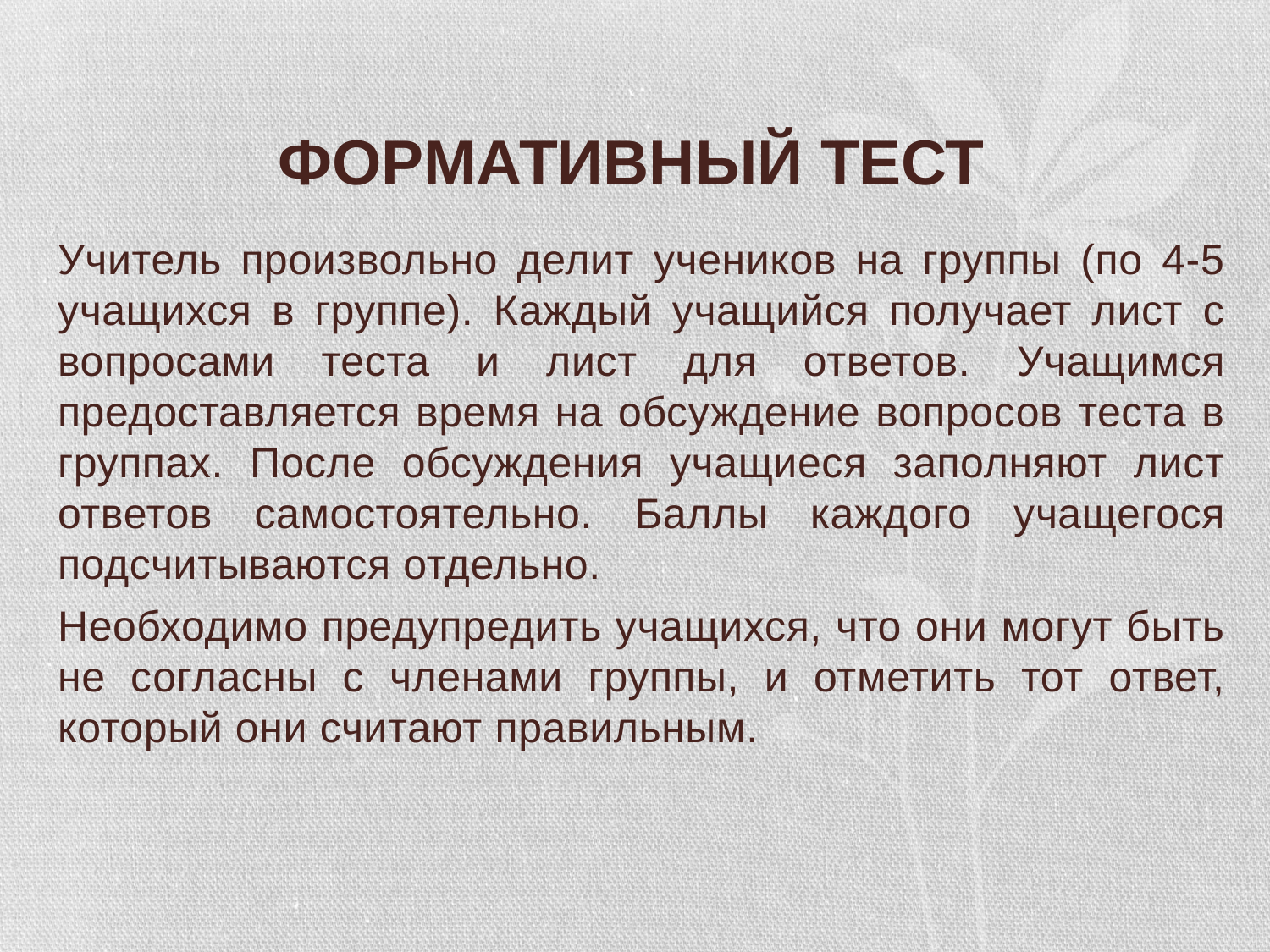

# ФОРМАТИВНЫЙ ТЕСТ
Учитель произвольно делит учеников на группы (по 4-5 учащихся в группе). Каждый учащийся получает лист с вопросами теста и лист для ответов. Учащимся предоставляется время на обсуждение вопросов теста в группах. После обсуждения учащиеся заполняют лист ответов самостоятельно. Баллы каждого учащегося подсчитываются отдельно.
Необходимо предупредить учащихся, что они могут быть не согласны с членами группы, и отметить тот ответ, который они считают правильным.